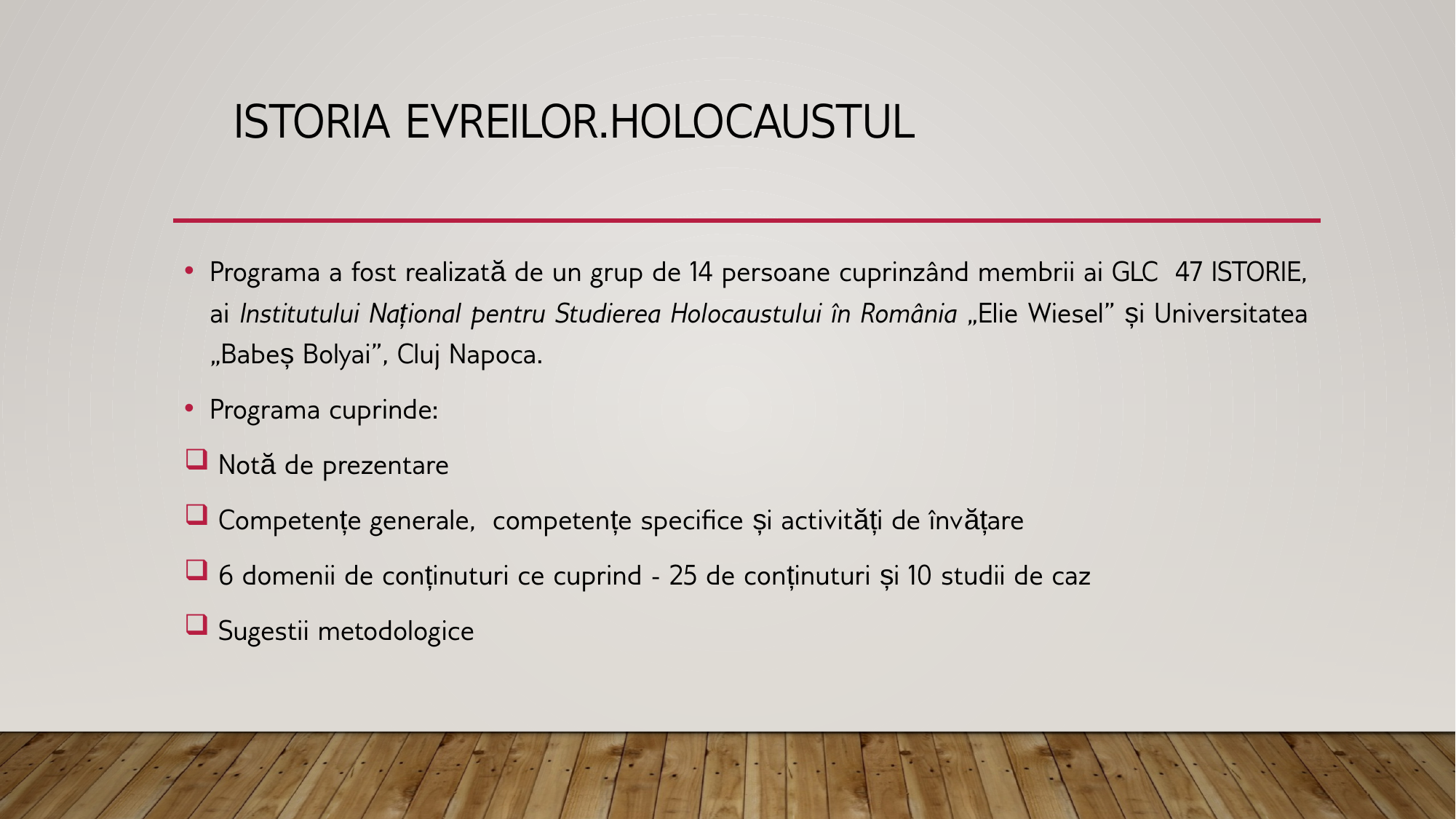

# Istoria evreilor.holocaustul
Programa a fost realizată de un grup de 14 persoane cuprinzând membrii ai GLC  47 ISTORIE, ai Institutului Național pentru Studierea Holocaustului în România „Elie Wiesel” și Universitatea „Babeș Bolyai”, Cluj Napoca.
Programa cuprinde:
 Notă de prezentare
 Competențe generale,  competențe specifice și activități de învățare
 6 domenii de conținuturi ce cuprind - 25 de conținuturi și 10 studii de caz
 Sugestii metodologice